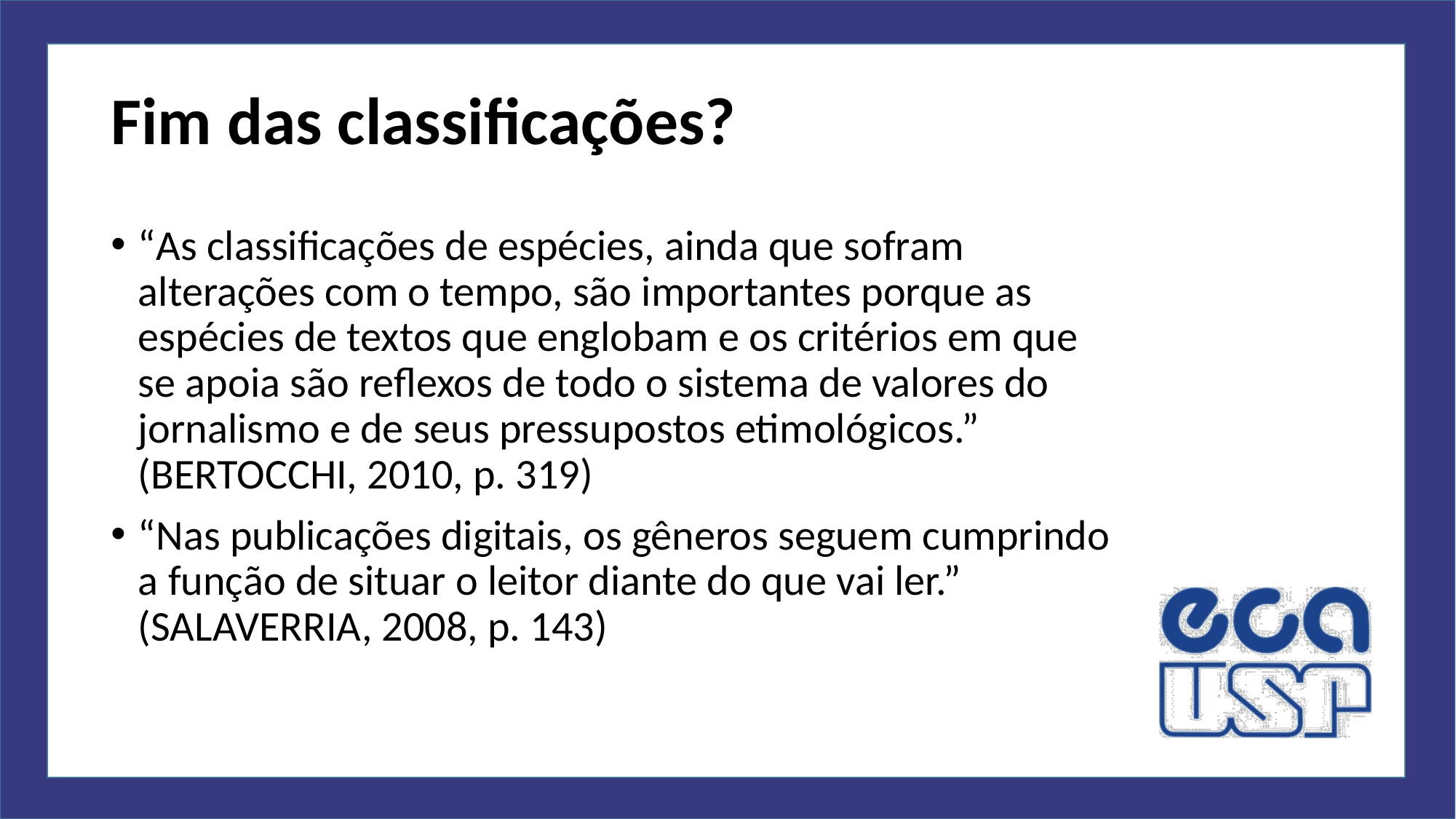

# Fim das classificações?
“As classificações de espécies, ainda que sofram alterações com o tempo, são importantes porque as espécies de textos que englobam e os critérios em que se apoia são reflexos de todo o sistema de valores do jornalismo e de seus pressupostos etimológicos.” (BERTOCCHI, 2010, p. 319)
“Nas publicações digitais, os gêneros seguem cumprindo a função de situar o leitor diante do que vai ler.” (SALAVERRIA, 2008, p. 143)